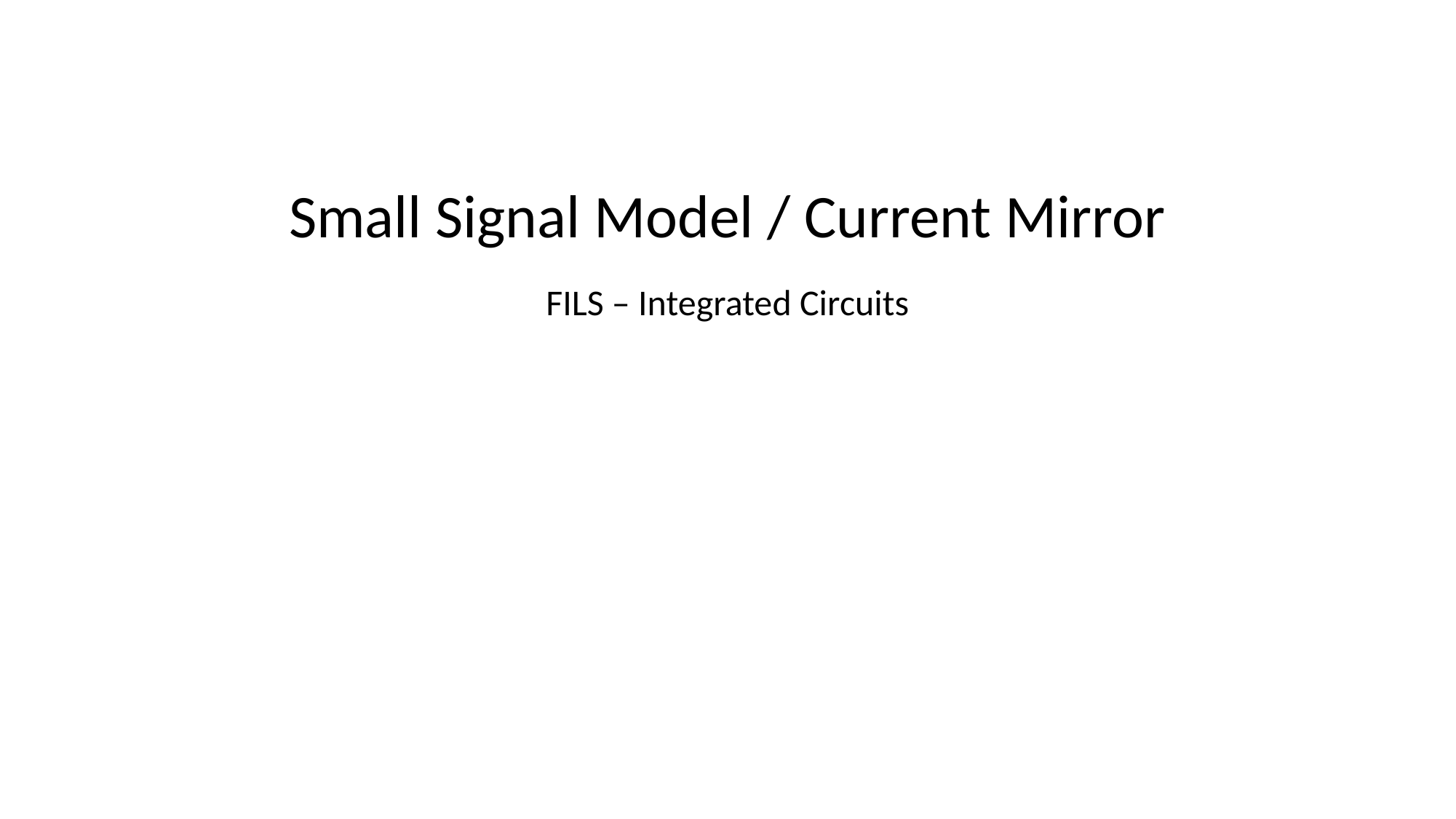

# Small Signal Model / Current Mirror
FILS – Integrated Circuits